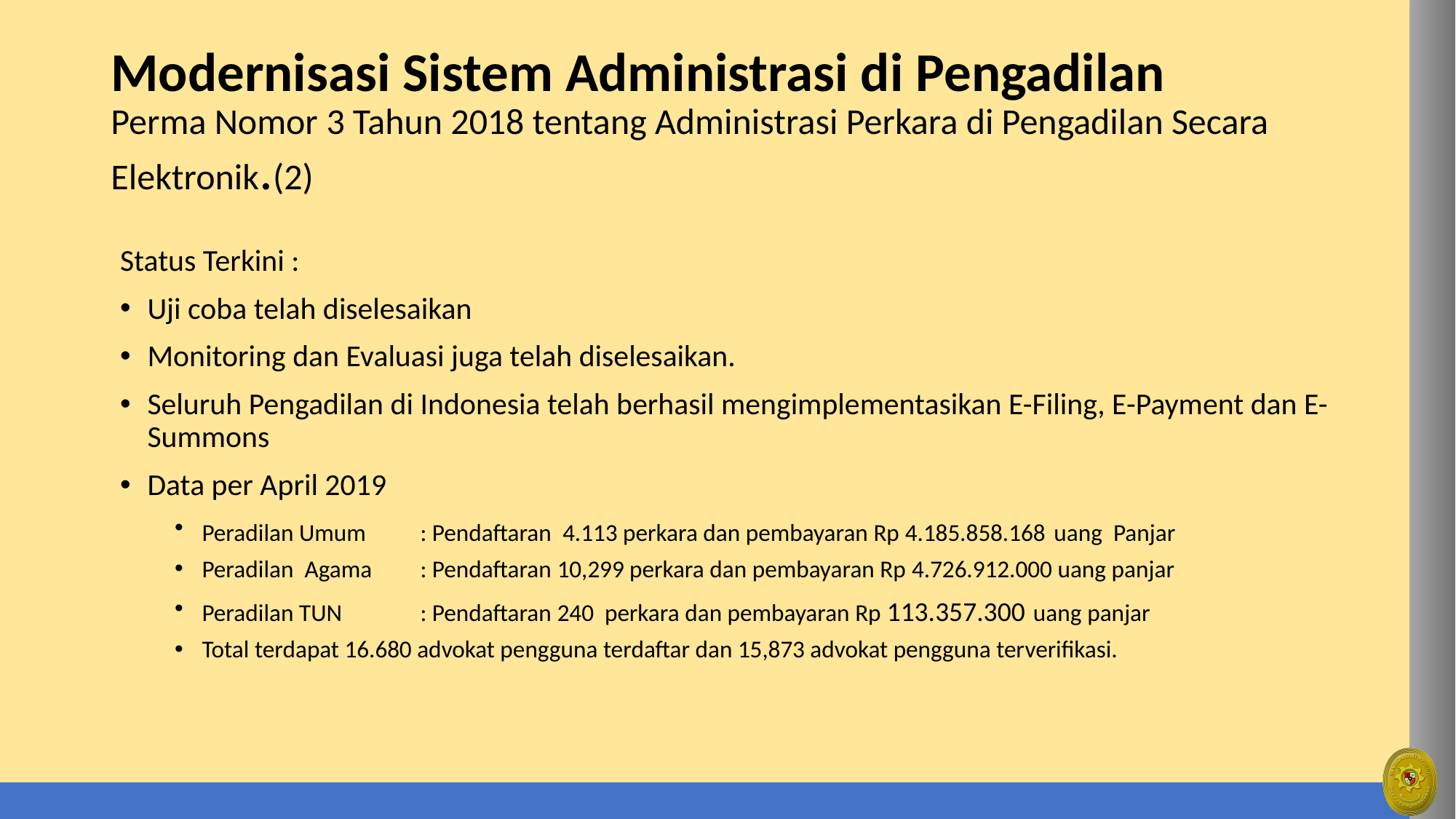

# Modernisasi Sistem Administrasi di Pengadilan Perma Nomor 3 Tahun 2018 tentang Administrasi Perkara di Pengadilan Secara Elektronik.(2)
Status Terkini :
Uji coba telah diselesaikan
Monitoring dan Evaluasi juga telah diselesaikan.
Seluruh Pengadilan di Indonesia telah berhasil mengimplementasikan E-Filing, E-Payment dan E-Summons
Data per April 2019
Peradilan Umum	: Pendaftaran  4.113 perkara dan pembayaran Rp 4.185.858.168 uang  Panjar
Peradilan  Agama 	: Pendaftaran 10,299 perkara dan pembayaran Rp 4.726.912.000 uang panjar
Peradilan TUN 	: Pendaftaran 240  perkara dan pembayaran Rp 113.357.300 uang panjar
Total terdapat 16.680 advokat pengguna terdaftar dan 15,873 advokat pengguna terverifikasi.